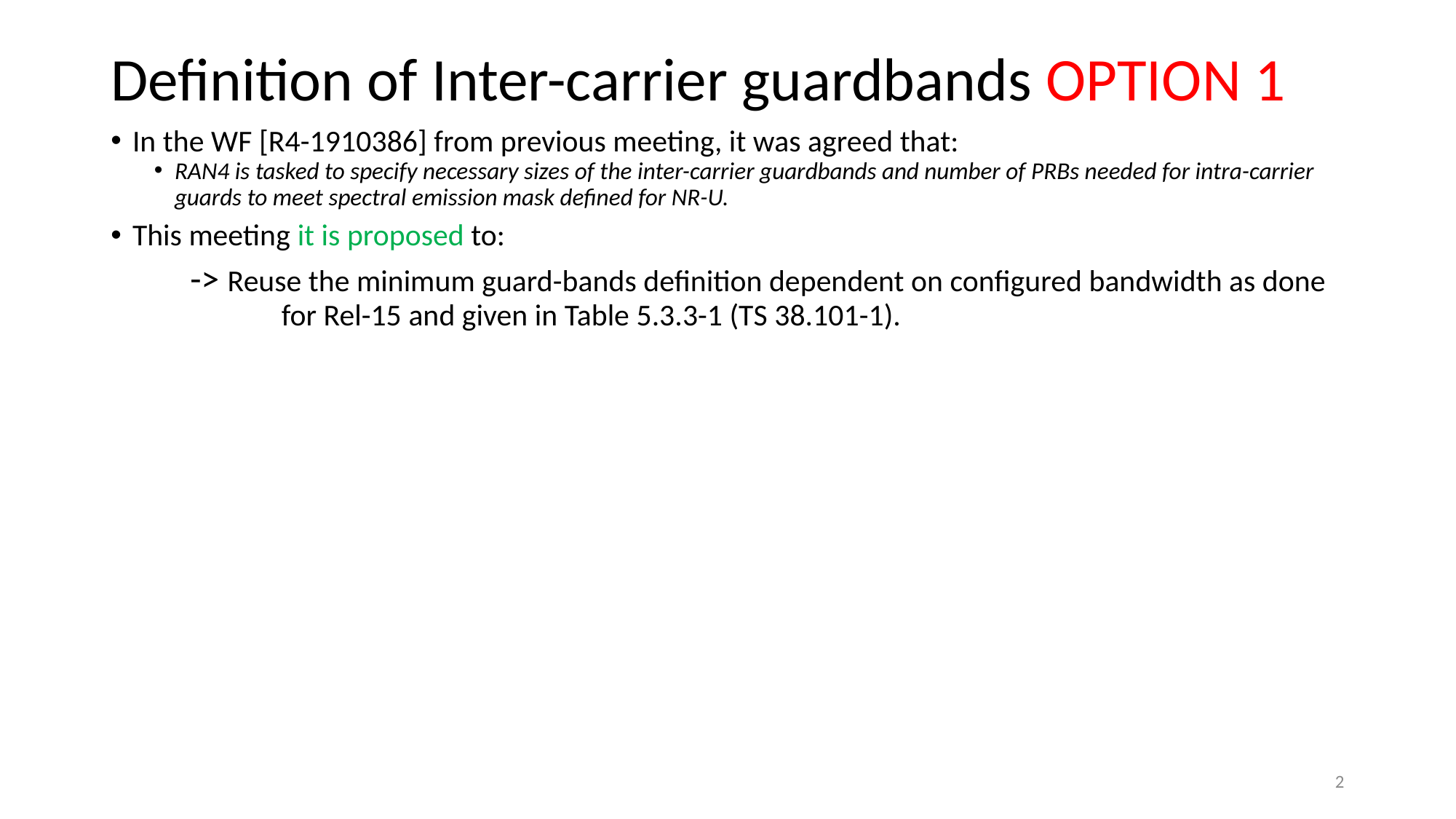

# Definition of Inter-carrier guardbands OPTION 1
In the WF [R4-1910386] from previous meeting, it was agreed that:
RAN4 is tasked to specify necessary sizes of the inter-carrier guardbands and number of PRBs needed for intra-carrier guards to meet spectral emission mask defined for NR-U.
This meeting it is proposed to:
   -> Reuse the minimum guard-bands definition dependent on configured bandwidth as done 	 for Rel-15 and given in Table 5.3.3-1 (TS 38.101-1).
2